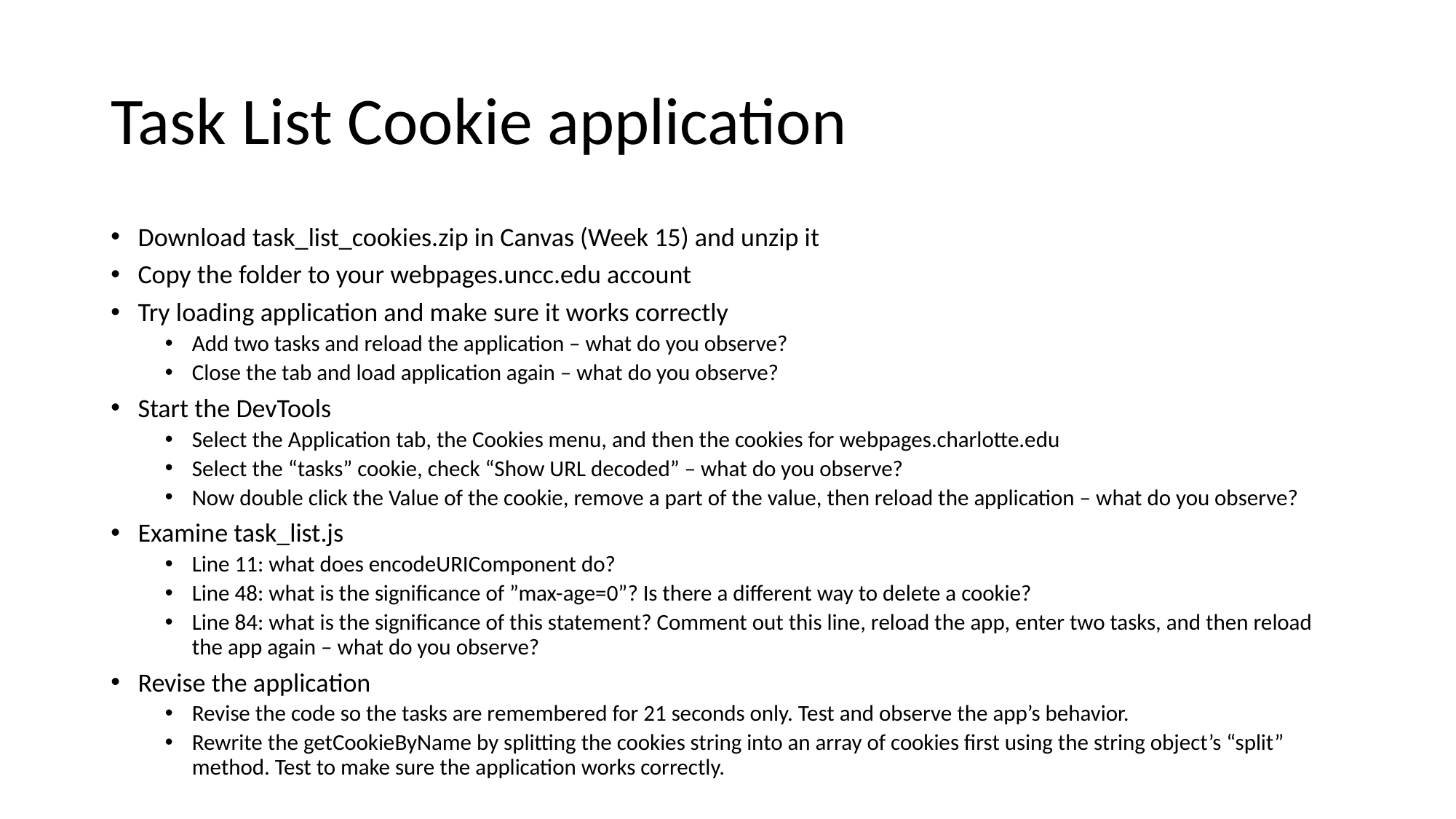

# Task List Cookie application
Download task_list_cookies.zip in Canvas (Week 15) and unzip it
Copy the folder to your webpages.uncc.edu account
Try loading application and make sure it works correctly
Add two tasks and reload the application – what do you observe?
Close the tab and load application again – what do you observe?
Start the DevTools
Select the Application tab, the Cookies menu, and then the cookies for webpages.charlotte.edu
Select the “tasks” cookie, check “Show URL decoded” – what do you observe?
Now double click the Value of the cookie, remove a part of the value, then reload the application – what do you observe?
Examine task_list.js
Line 11: what does encodeURIComponent do?
Line 48: what is the significance of ”max-age=0”? Is there a different way to delete a cookie?
Line 84: what is the significance of this statement? Comment out this line, reload the app, enter two tasks, and then reload the app again – what do you observe?
Revise the application
Revise the code so the tasks are remembered for 21 seconds only. Test and observe the app’s behavior.
Rewrite the getCookieByName by splitting the cookies string into an array of cookies first using the string object’s “split” method. Test to make sure the application works correctly.